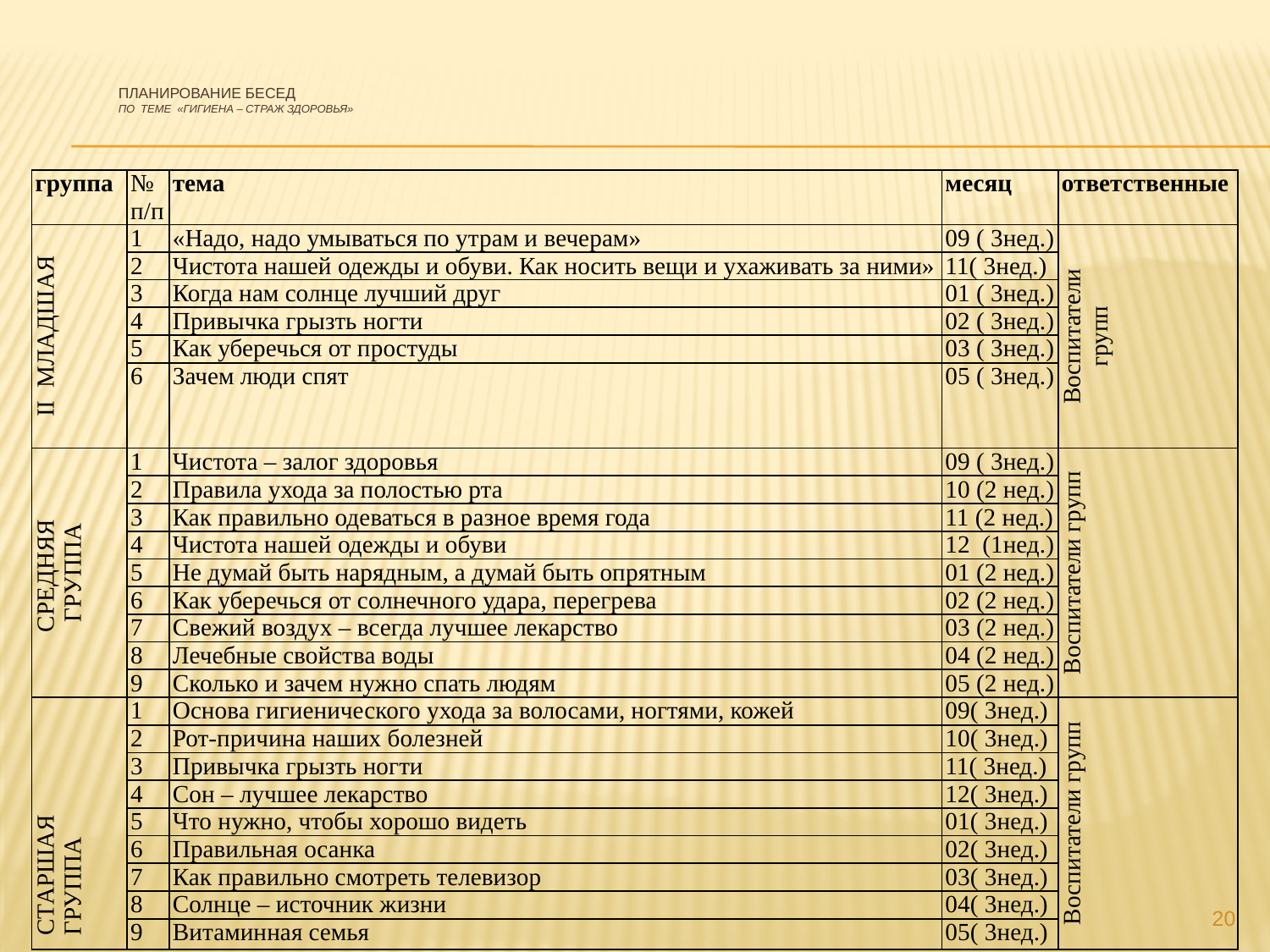

# ПЛАНИРОВАНИЕ БЕСЕД по  теме  «Гигиена – страж здоровья»
| группа | № п/п | тема | месяц | ответственные |
| --- | --- | --- | --- | --- |
| II МЛАДШАЯ | 1 | «Надо, надо умываться по утрам и вечерам» | 09 ( 3нед.) | Воспитатели групп |
|  | 2 | Чистота нашей одежды и обуви. Как носить вещи и ухаживать за ними» | 11( 3нед.) |  |
|  | 3 | Когда нам солнце лучший друг | 01 ( 3нед.) |  |
|  | 4 | Привычка грызть ногти | 02 ( 3нед.) |  |
|  | 5 | Как уберечься от простуды | 03 ( 3нед.) |  |
|  | 6 | Зачем люди спят | 05 ( 3нед.) |  |
| СРЕДНЯЯ ГРУППА | 1 | Чистота – залог здоровья | 09 ( 3нед.) | Воспитатели групп |
|  | 2 | Правила ухода за полостью рта | 10 (2 нед.) |  |
|  | 3 | Как правильно одеваться в разное время года | 11 (2 нед.) |  |
|  | 4 | Чистота нашей одежды и обуви | 12 (1нед.) |  |
|  | 5 | Не думай быть нарядным, а думай быть опрятным | 01 (2 нед.) |  |
|  | 6 | Как уберечься от солнечного удара, перегрева | 02 (2 нед.) |  |
|  | 7 | Свежий воздух – всегда лучшее лекарство | 03 (2 нед.) |  |
|  | 8 | Лечебные свойства воды | 04 (2 нед.) |  |
|  | 9 | Сколько и зачем нужно спать людям | 05 (2 нед.) |  |
| СТАРШАЯ ГРУППА | 1 | Основа гигиенического ухода за волосами, ногтями, кожей | 09( 3нед.) | Воспитатели групп |
|  | 2 | Рот-причина наших болезней | 10( 3нед.) |  |
|  | 3 | Привычка грызть ногти | 11( 3нед.) |  |
|  | 4 | Сон – лучшее лекарство | 12( 3нед.) |  |
|  | 5 | Что нужно, чтобы хорошо видеть | 01( 3нед.) |  |
|  | 6 | Правильная осанка | 02( 3нед.) |  |
|  | 7 | Как правильно смотреть телевизор | 03( 3нед.) |  |
|  | 8 | Солнце – источник жизни | 04( 3нед.) |  |
|  | 9 | Витаминная семья | 05( 3нед.) |  |
20